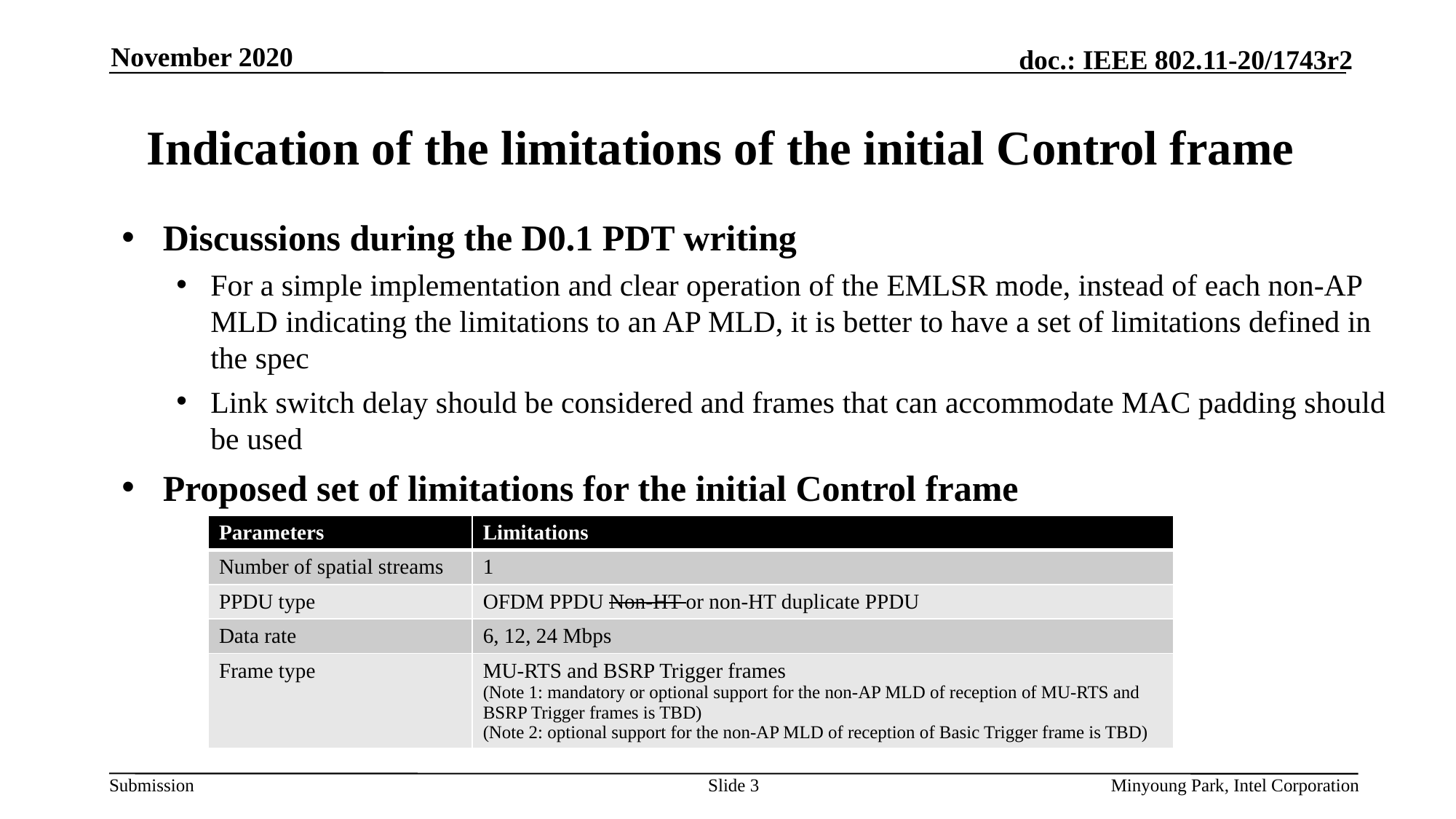

November 2020
# Indication of the limitations of the initial Control frame
Discussions during the D0.1 PDT writing
For a simple implementation and clear operation of the EMLSR mode, instead of each non-AP MLD indicating the limitations to an AP MLD, it is better to have a set of limitations defined in the spec
Link switch delay should be considered and frames that can accommodate MAC padding should be used
Proposed set of limitations for the initial Control frame

| Parameters | Limitations |
| --- | --- |
| Number of spatial streams | 1 |
| PPDU type | OFDM PPDU Non-HT or non-HT duplicate PPDU |
| Data rate | 6, 12, 24 Mbps |
| Frame type | MU-RTS and BSRP Trigger frames (Note 1: mandatory or optional support for the non-AP MLD of reception of MU-RTS and BSRP Trigger frames is TBD) (Note 2: optional support for the non-AP MLD of reception of Basic Trigger frame is TBD) |
Slide 3
Minyoung Park, Intel Corporation